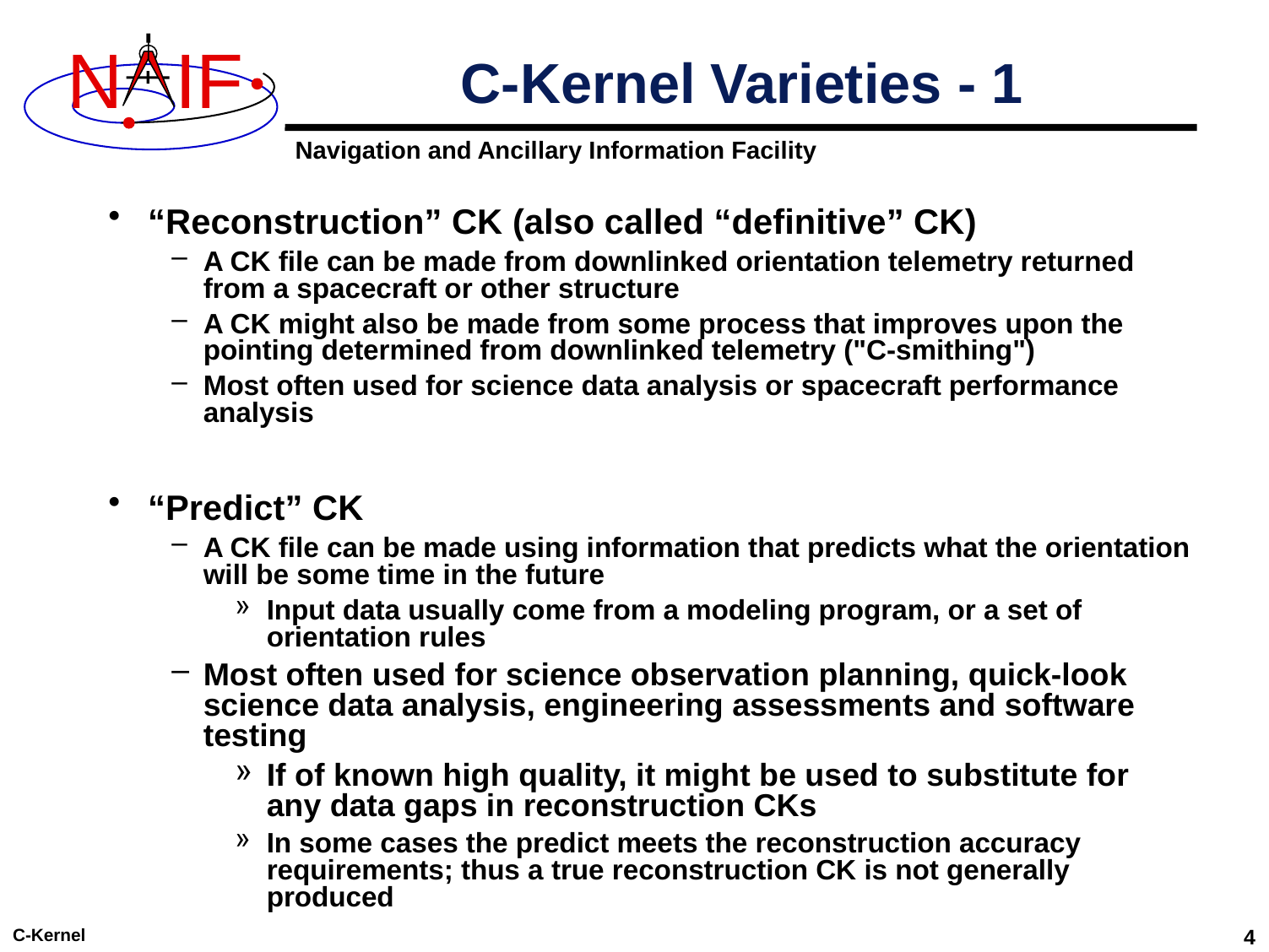

# C-Kernel Varieties - 1
“Reconstruction” CK (also called “definitive” CK)
A CK file can be made from downlinked orientation telemetry returned from a spacecraft or other structure
A CK might also be made from some process that improves upon the pointing determined from downlinked telemetry ("C-smithing")
Most often used for science data analysis or spacecraft performance analysis

“Predict” CK
A CK file can be made using information that predicts what the orientation will be some time in the future
Input data usually come from a modeling program, or a set of orientation rules
Most often used for science observation planning, quick-look science data analysis, engineering assessments and software testing
If of known high quality, it might be used to substitute for any data gaps in reconstruction CKs
In some cases the predict meets the reconstruction accuracy requirements; thus a true reconstruction CK is not generally produced

C-Kernel
4